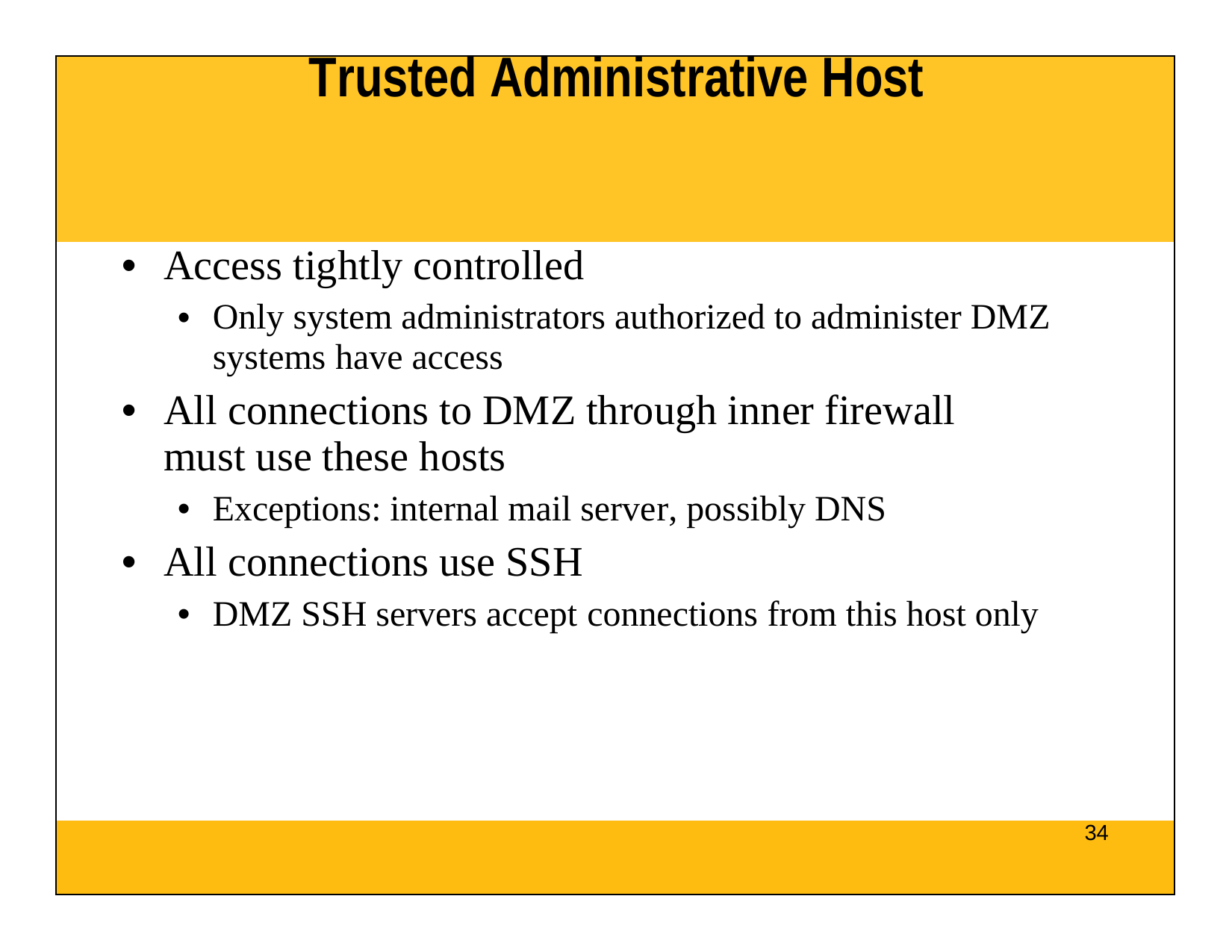

| Trusted Administrative Host |
| --- |
| Access tightly controlled Only system administrators authorized to administer DMZ systems have access All connections to DMZ through inner firewall must use these hosts Exceptions: internal mail server, possibly DNS All connections use SSH DMZ SSH servers accept connections from this host only |
| 34 |